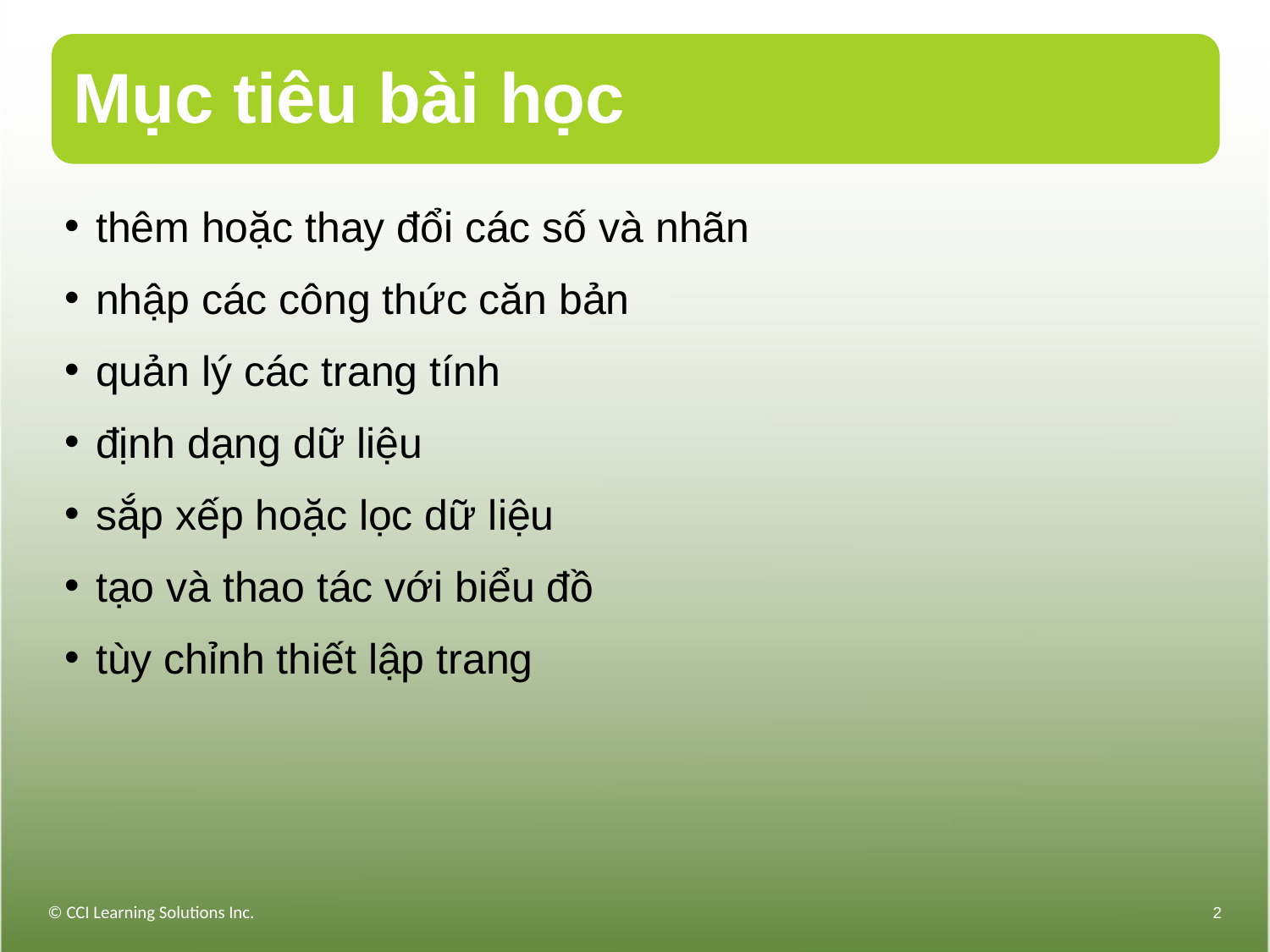

# Mục tiêu bài học
thêm hoặc thay đổi các số và nhãn
nhập các công thức căn bản
quản lý các trang tính
định dạng dữ liệu
sắp xếp hoặc lọc dữ liệu
tạo và thao tác với biểu đồ
tùy chỉnh thiết lập trang
© CCI Learning Solutions Inc.
2